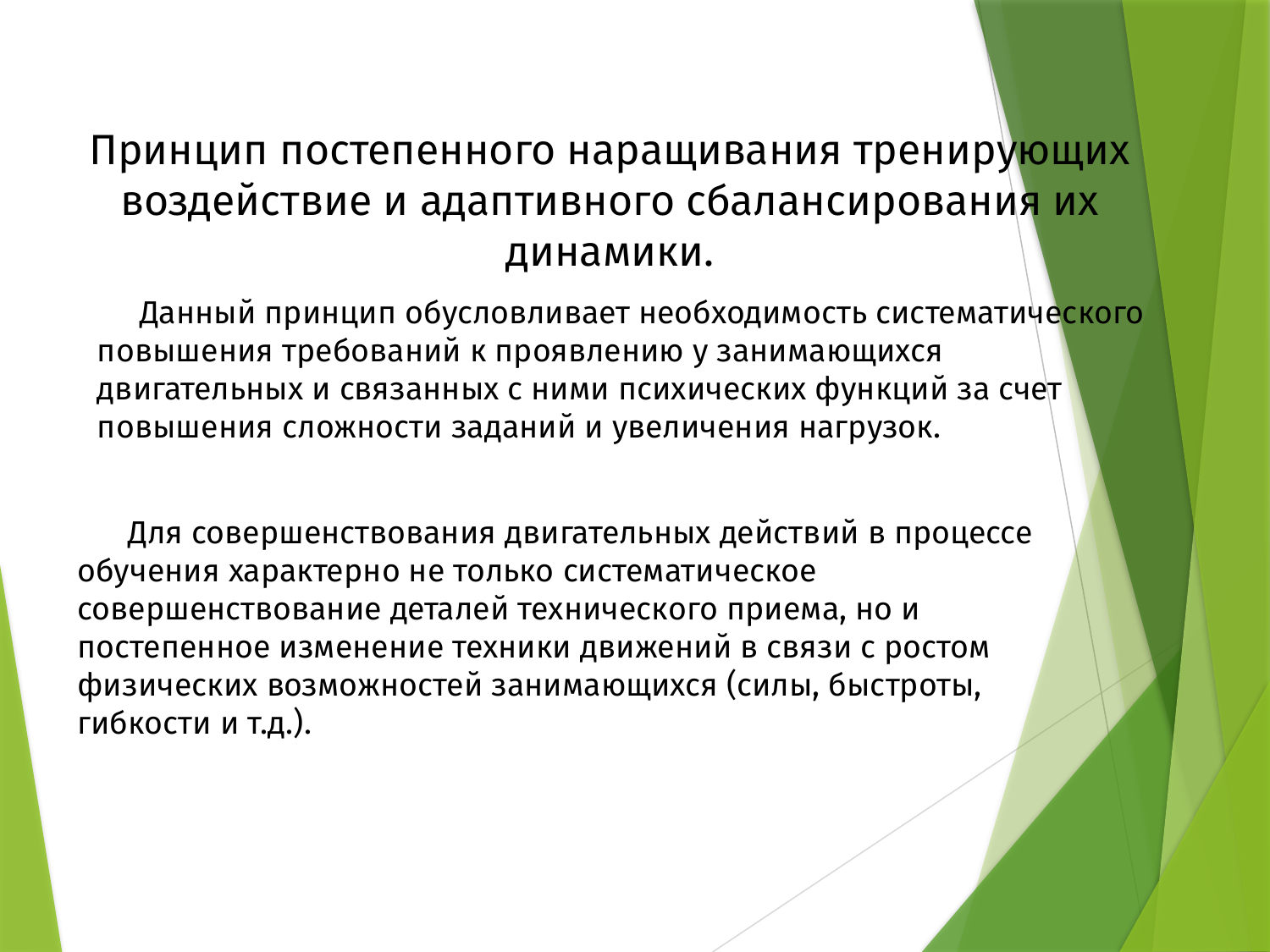

Принцип постепенного наращивания тренирующих воздействие и адаптивного сбалансирования их динамики.
     Данный принцип обусловливает необходимость систематического повышения требований к проявлению у занимающихся двигательных и связанных с ними психических функций за счет повышения сложности заданий и увеличения нагрузок.
      Для совершенствования двигательных действий в процессе обучения характерно не только систематическое совершенствование деталей технического приема, но и постепенное изменение техники движений в связи с ростом физических возможностей занимающихся (силы, быстроты, гибкости и т.д.).